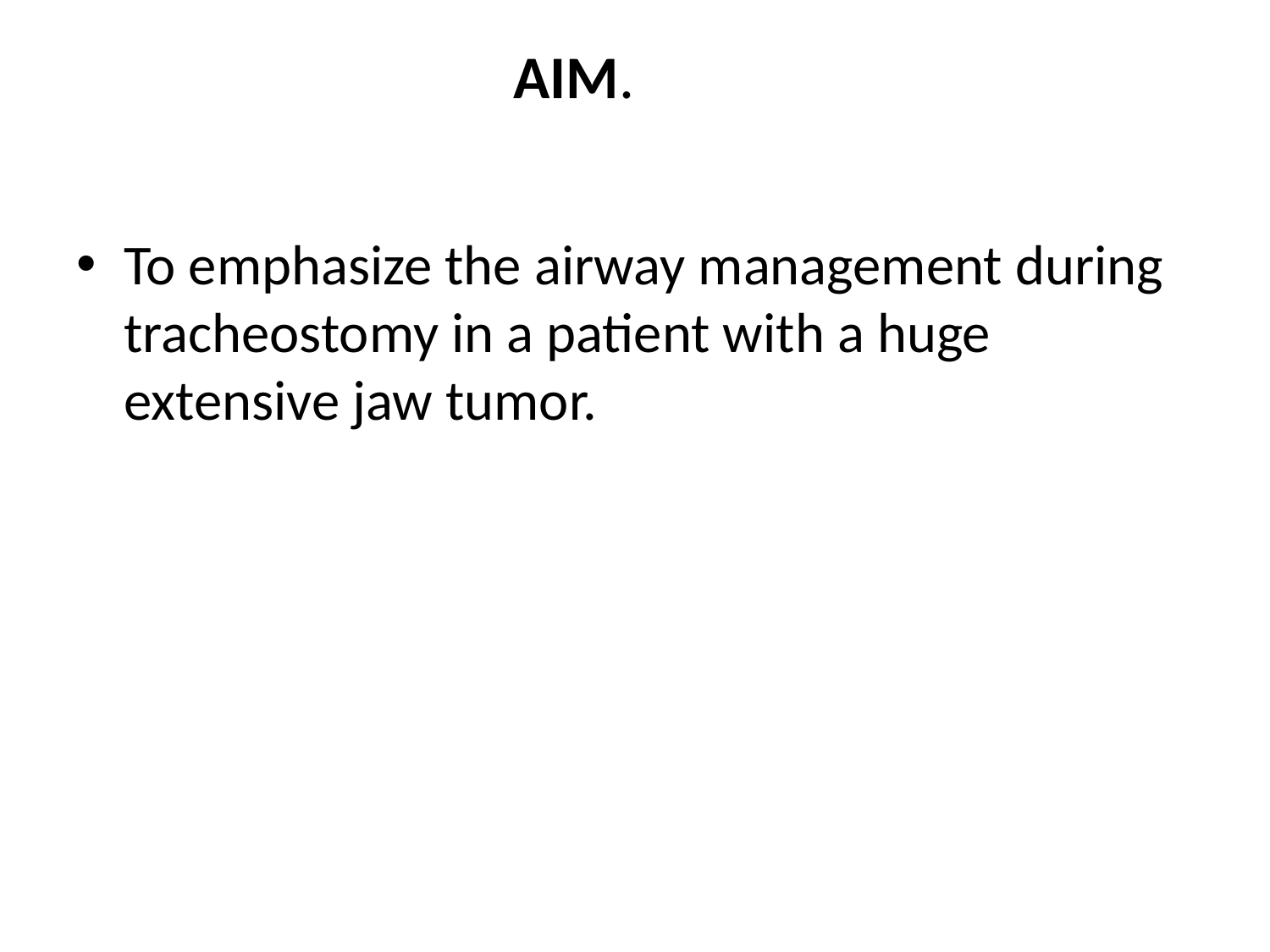

# AIM.
To emphasize the airway management during tracheostomy in a patient with a huge extensive jaw tumor.